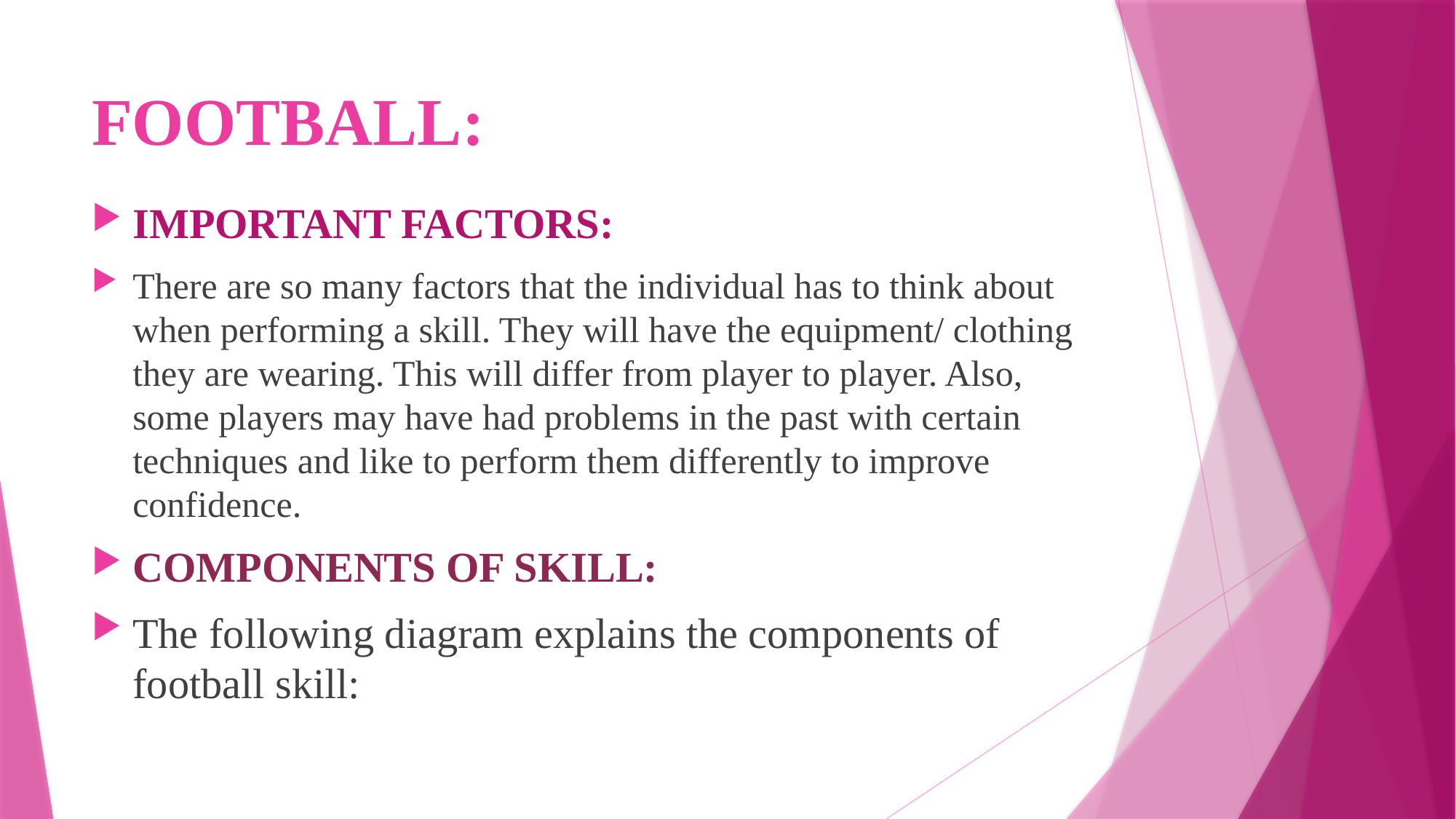

# FOOTBALL:
IMPORTANT FACTORS:
There are so many factors that the individual has to think about when performing a skill. They will have the equipment/ clothing they are wearing. This will differ from player to player. Also, some players may have had problems in the past with certain techniques and like to perform them differently to improve confidence.
COMPONENTS OF SKILL:
The following diagram explains the components of football skill: